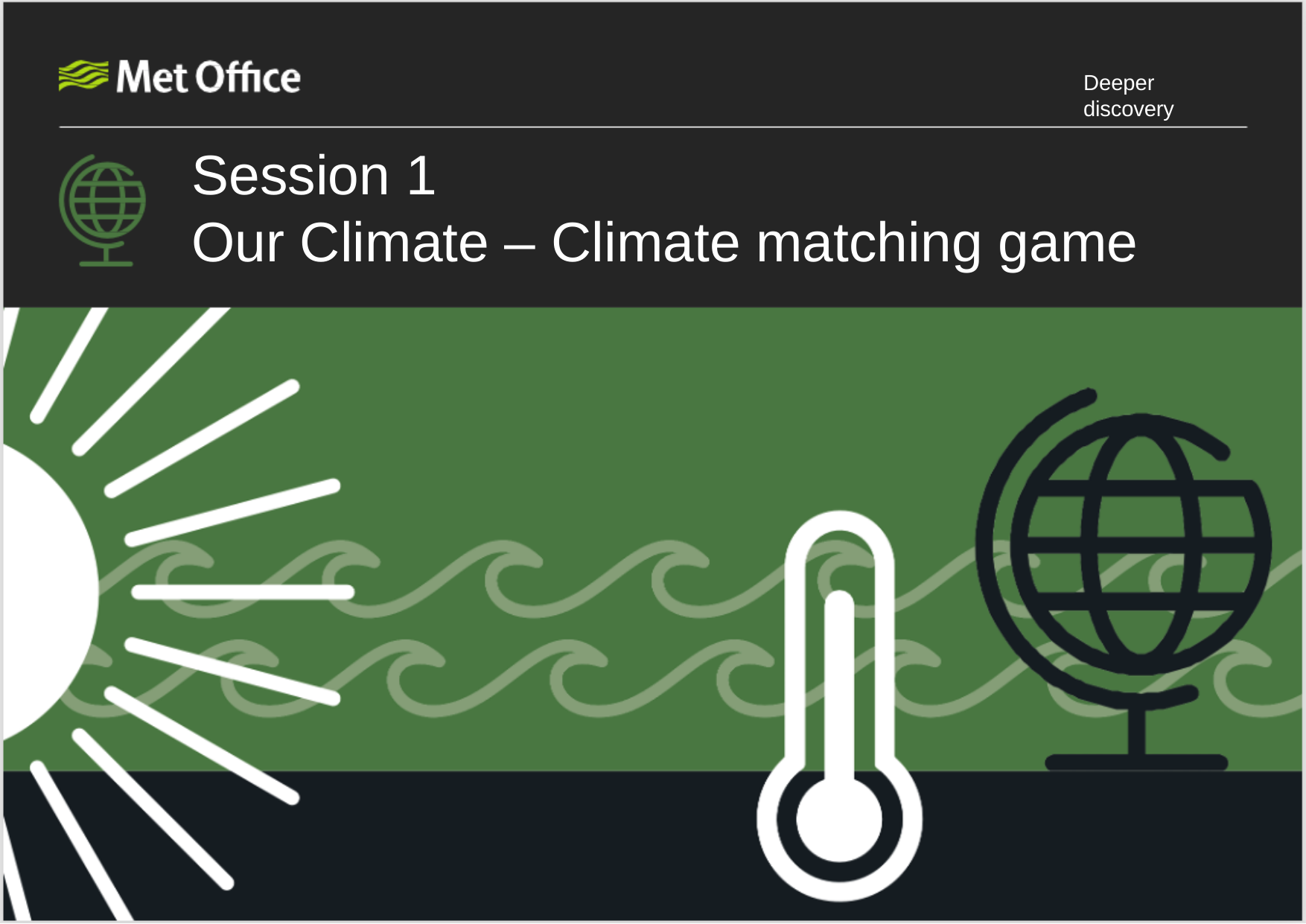

Deeper discovery
Session 1
Our Climate – Climate matching game